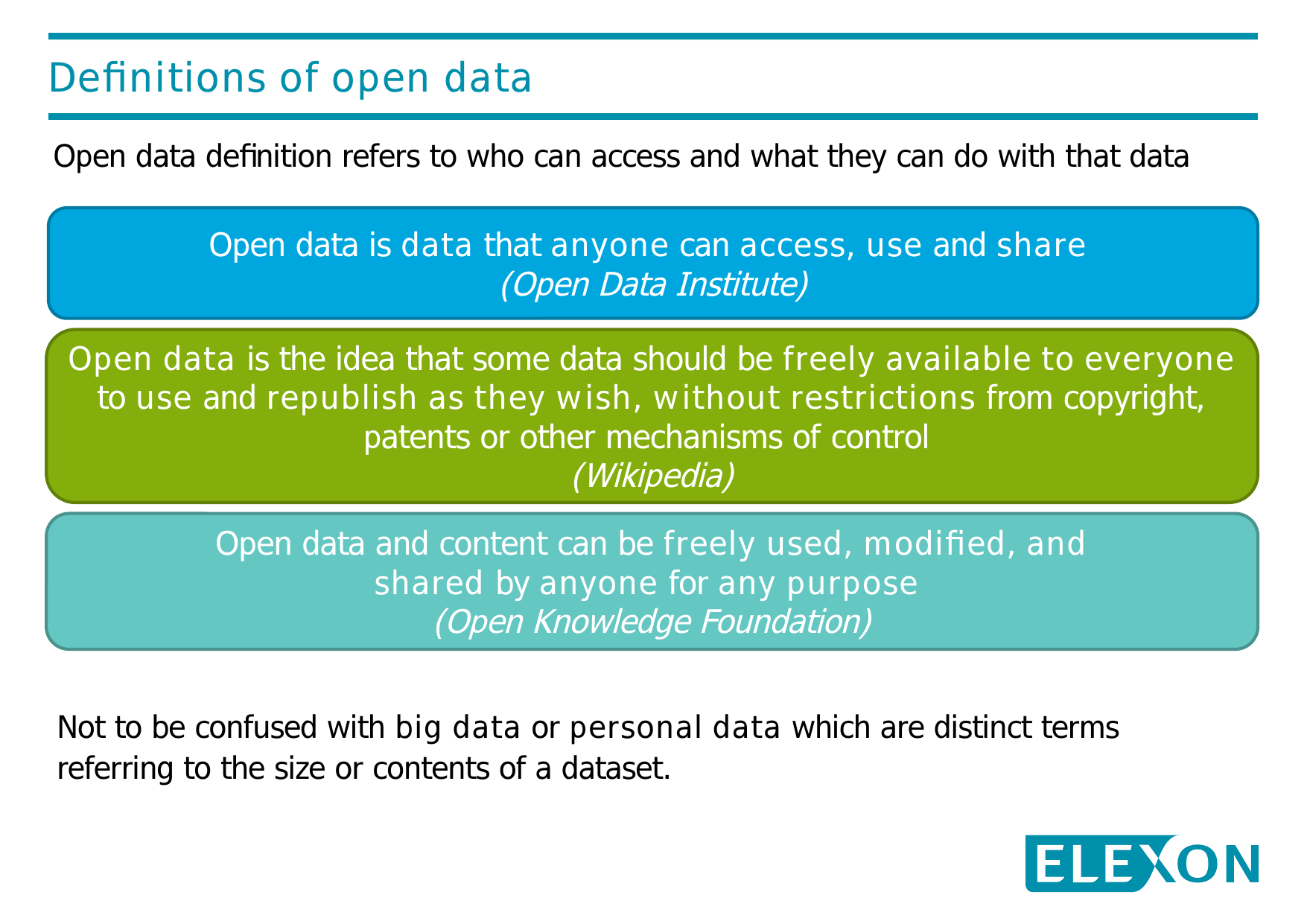

# Definitions of open data
Open data definition refers to who can access and what they can do with that data
Open data is data that anyone can access, use and share
(Open Data Institute)
Open data is the idea that some data should be freely available to everyone to use and republish as they wish, without restrictions from copyright, patents or other mechanisms of control
(Wikipedia)
Open data and content can be freely used, modified, and shared by anyone for any purpose
(Open Knowledge Foundation)
Not to be confused with big data or personal data which are distinct terms referring to the size or contents of a dataset.